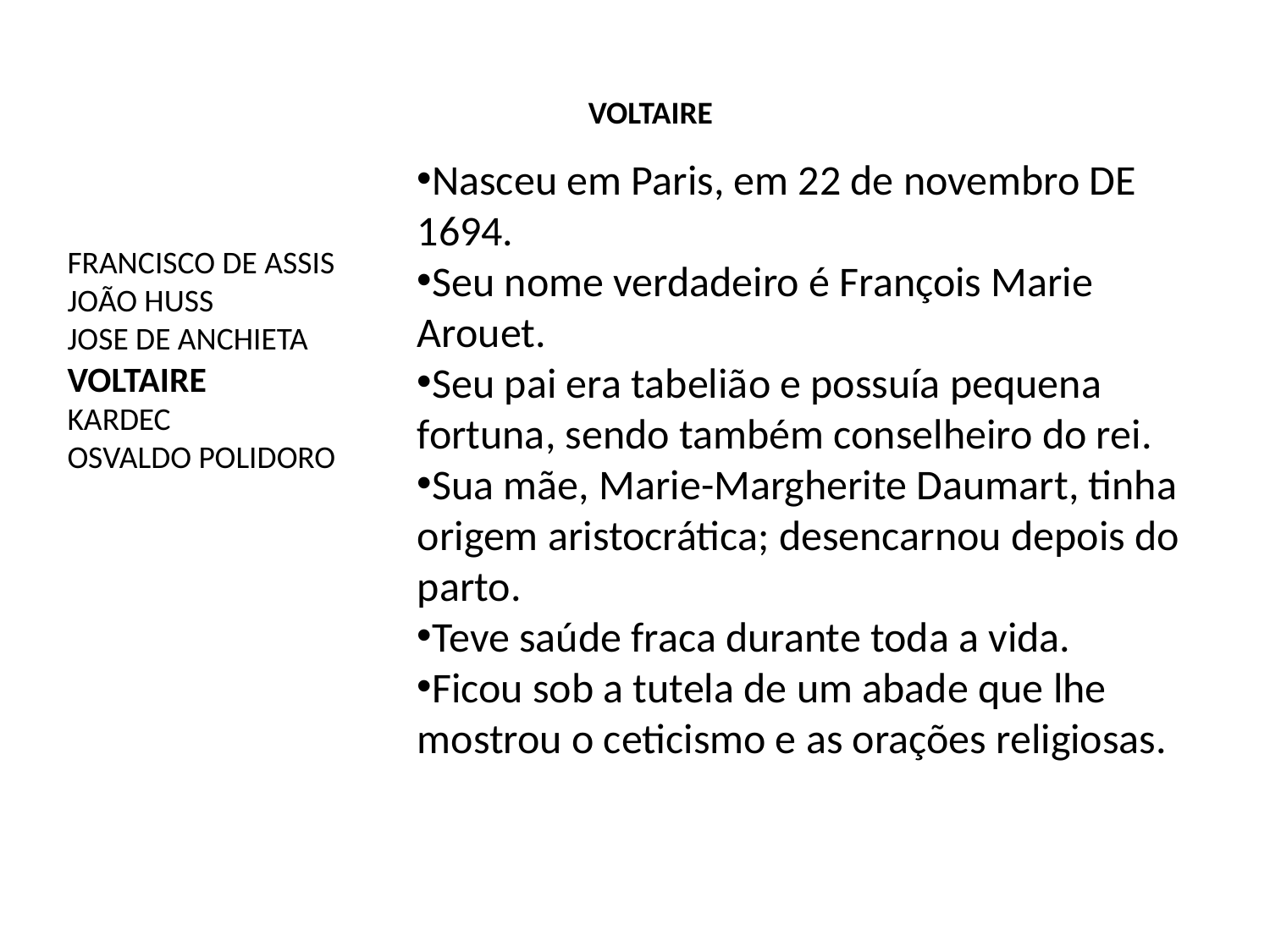

VOLTAIRE
Nasceu em Paris, em 22 de novembro DE 1694.
Seu nome verdadeiro é François Marie Arouet.
Seu pai era tabelião e possuía pequena fortuna, sendo também conselheiro do rei.
Sua mãe, Marie-Margherite Daumart, tinha origem aristocrática; desencarnou depois do parto.
Teve saúde fraca durante toda a vida.
Ficou sob a tutela de um abade que lhe mostrou o ceticismo e as orações religiosas.

FRANCISCO DE ASSIS
JOÃO HUSS
JOSE DE ANCHIETA
VOLTAIRE
KARDEC
OSVALDO POLIDORO